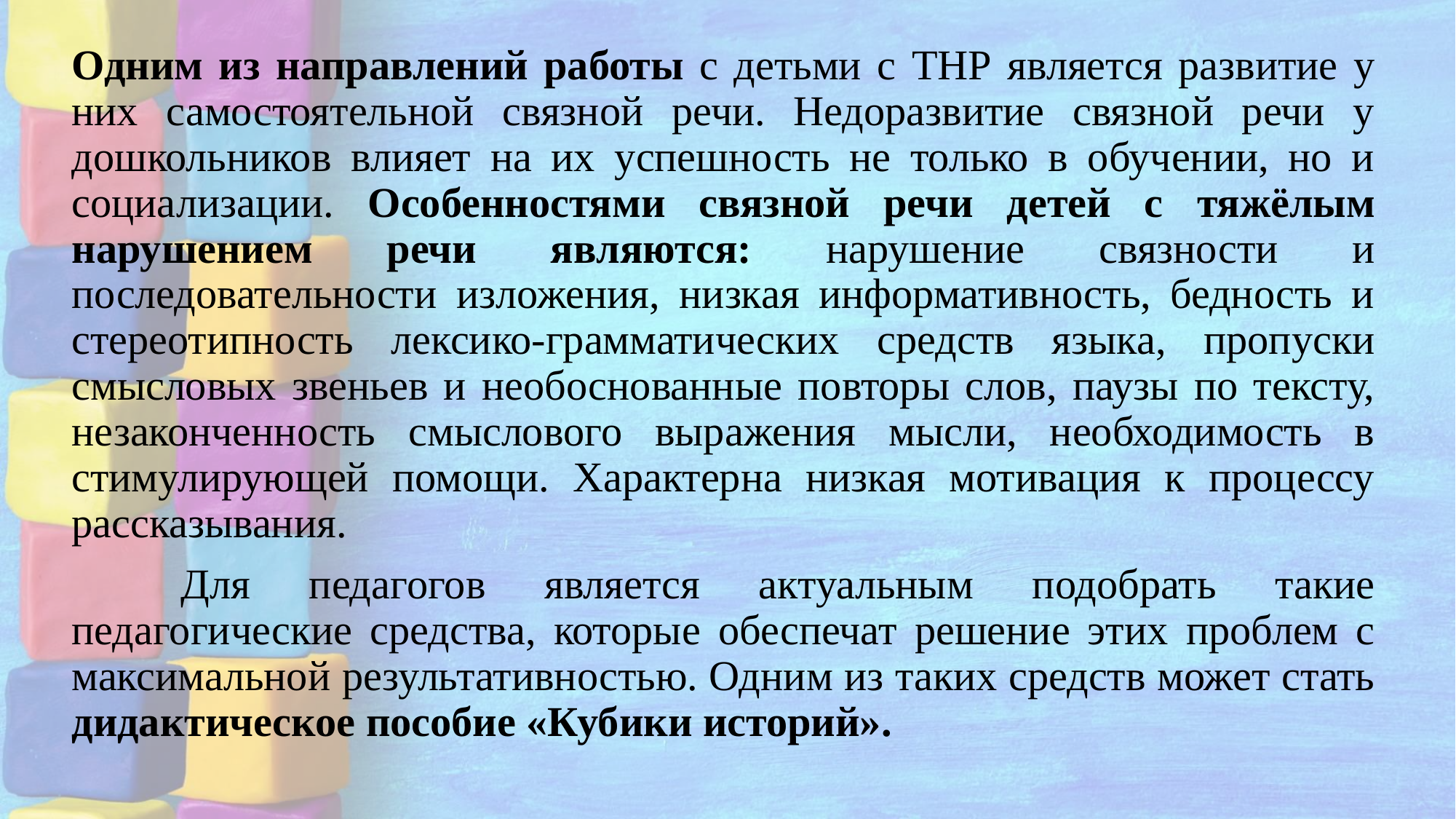

Одним из направлений работы с детьми с ТНР является развитие у них самостоятельной связной речи. Недоразвитие связной речи у дошкольников влияет на их успешность не только в обучении, но и социализации. Особенностями связной речи детей с тяжёлым нарушением речи являются: нарушение связности и последовательности изложения, низкая информативность, бедность и стереотипность лексико-грамматических средств языка, пропуски смысловых звеньев и необоснованные повторы слов, паузы по тексту, незаконченность смыслового выражения мысли, необходимость в стимулирующей помощи. Характерна низкая мотивация к процессу рассказывания.
	Для педагогов является актуальным подобрать такие педагогические средства, которые обеспечат решение этих проблем с максимальной результативностью. Одним из таких средств может стать дидактическое пособие «Кубики историй».